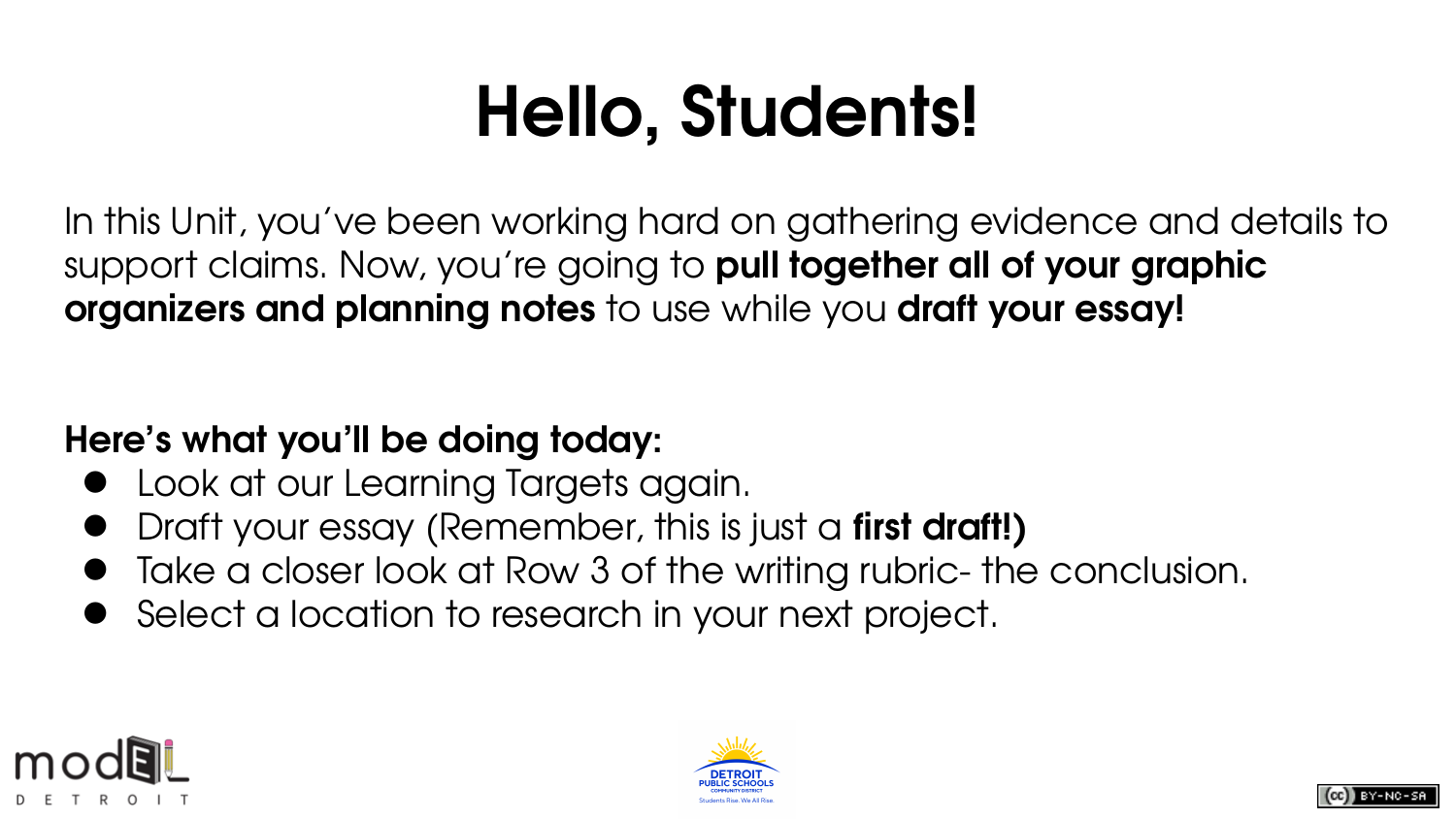

# Hello, Students!
In this Unit, you’ve been working hard on gathering evidence and details to support claims. Now, you’re going to pull together all of your graphic organizers and planning notes to use while you draft your essay!

Here’s what you’ll be doing today:
Look at our Learning Targets again.
Draft your essay (Remember, this is just a first draft!)
Take a closer look at Row 3 of the writing rubric- the conclusion.
Select a location to research in your next project.